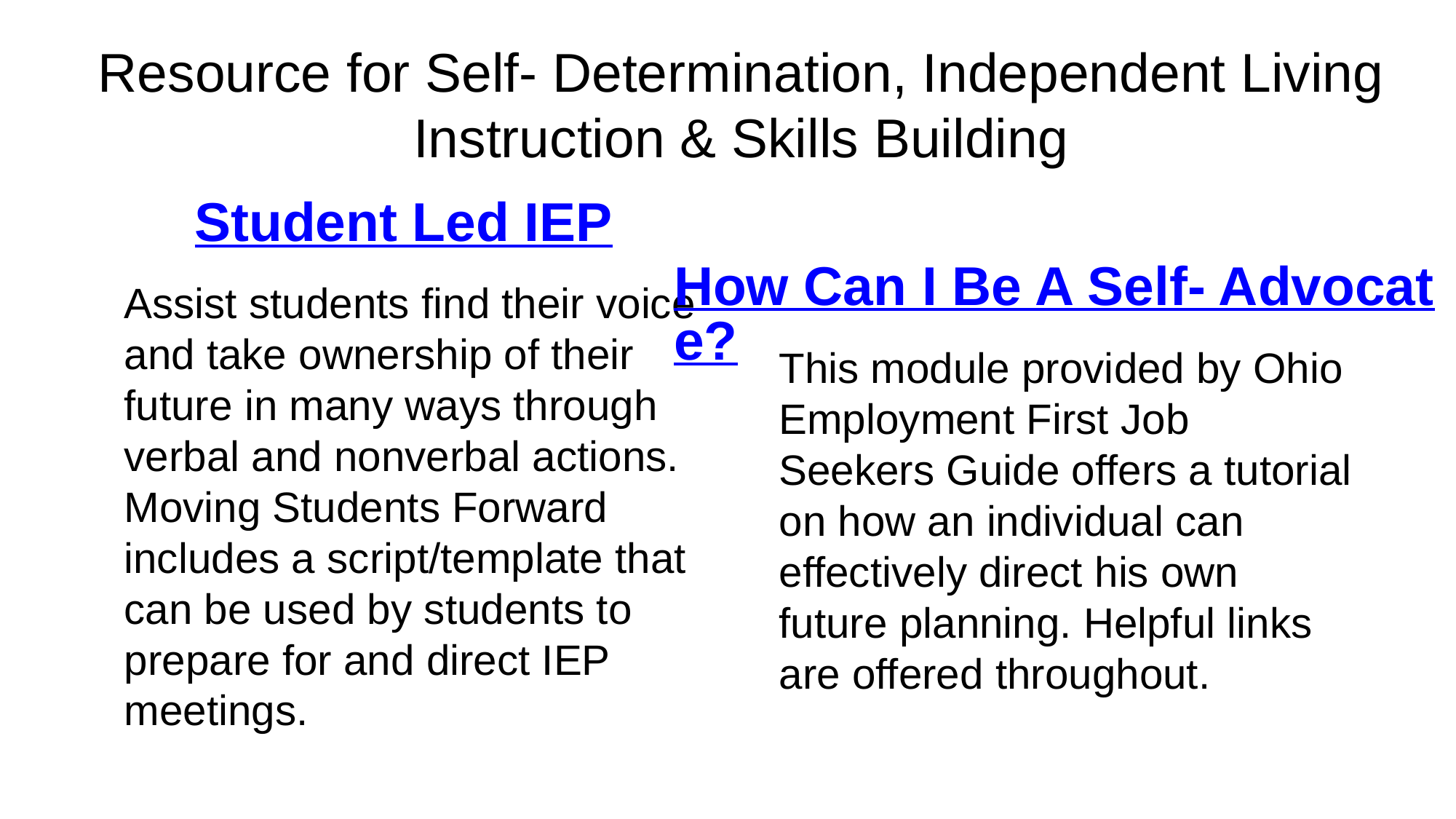

# Resource for Self- Determination, Independent Living Instruction & Skills Building
Student Led IEP

How Can I Be A Self- Advocate?
Assist students find their voice and take ownership of their future in many ways through verbal and nonverbal actions. Moving Students Forward includes a script/template that can be used by students to prepare for and direct IEP meetings.
This module provided by Ohio Employment First Job Seekers Guide offers a tutorial on how an individual can effectively direct his own future planning. Helpful links are offered throughout.